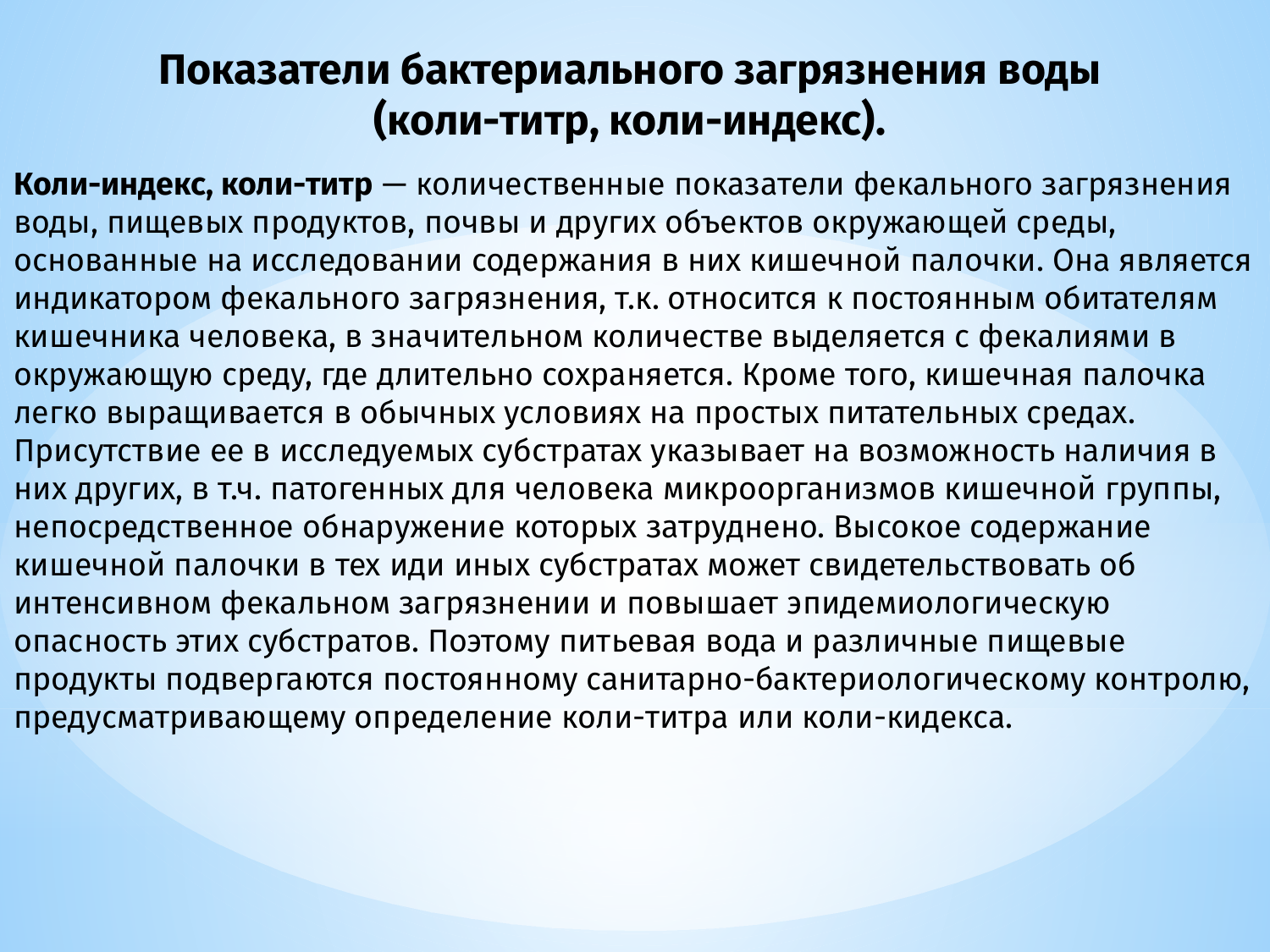

Показатели бактериального загрязнения воды (коли-титр, коли-индекс).
Коли-индекс, коли-титр — количественные показатели фекального загрязнения воды, пищевых продуктов, почвы и других объектов окружающей среды, основанные на исследовании содержания в них кишечной палочки. Она является индикатором фекального загрязнения, т.к. относится к постоянным обитателям кишечника человека, в значительном количестве выделяется с фекалиями в окружающую среду, где длительно сохраняется. Кроме того, кишечная палочка легко выращивается в обычных условиях на простых питательных средах. Присутствие ее в исследуемых субстратах указывает на возможность наличия в них других, в т.ч. патогенных для человека микроорганизмов кишечной группы, непосредственное обнаружение которых затруднено. Высокое содержание кишечной палочки в тех иди иных субстратах может свидетельствовать об интенсивном фекальном загрязнении и повышает эпидемиологическую опасность этих субстратов. Поэтому питьевая вода и различные пищевые продукты подвергаются постоянному санитарно-бактериологическому контролю, предусматривающему определение коли-титра или коли-кидекса.